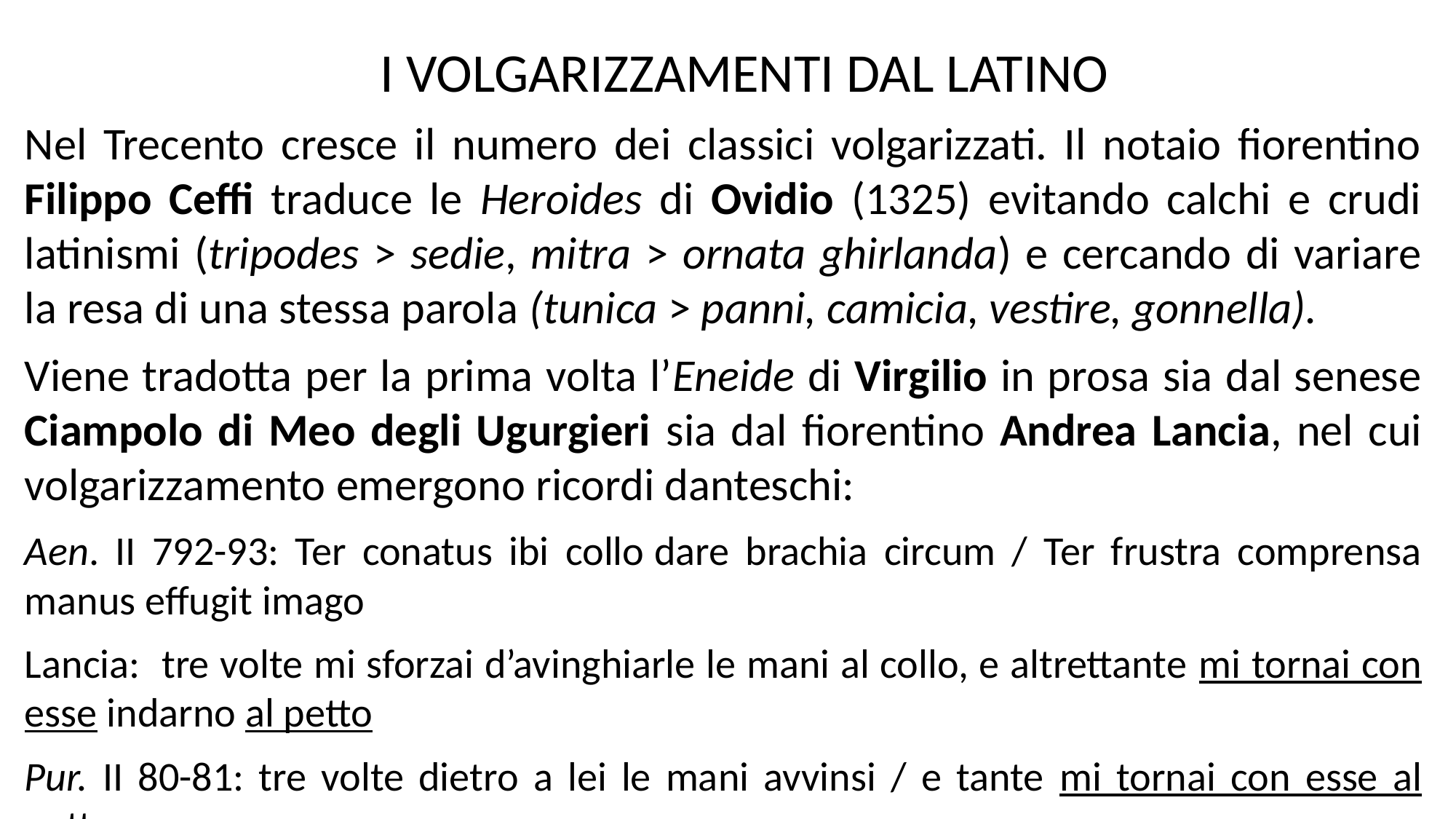

I VOLGARIZZAMENTI DAL LATINO
Nel Trecento cresce il numero dei classici volgarizzati. Il notaio fiorentino Filippo Ceffi traduce le Heroides di Ovidio (1325) evitando calchi e crudi latinismi (tripodes > sedie, mitra > ornata ghirlanda) e cercando di variare la resa di una stessa parola (tunica > panni, camicia, vestire, gonnella).
Viene tradotta per la prima volta l’Eneide di Virgilio in prosa sia dal senese Ciampolo di Meo degli Ugurgieri sia dal fiorentino Andrea Lancia, nel cui volgarizzamento emergono ricordi danteschi:

Aen. II 792-93: Ter conatus ibi collo dare brachia circum / Ter frustra comprensa manus effugit imago

Lancia:  tre volte mi sforzai d’avinghiarle le mani al collo, e altrettante mi tornai con esse indarno al petto

Pur. II 80-81: tre volte dietro a lei le mani avvinsi / e tante mi tornai con esse al petto